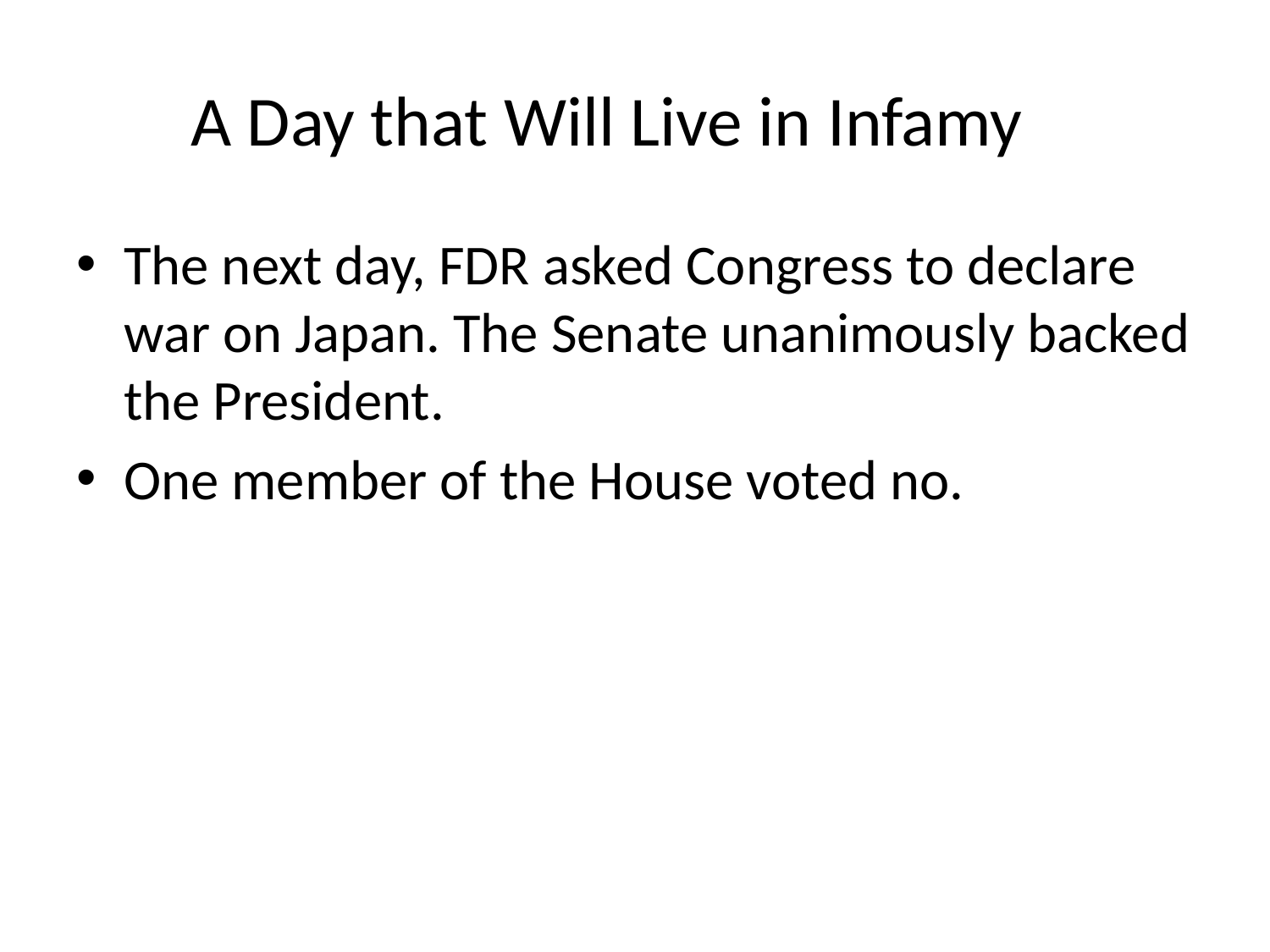

# A Day that Will Live in Infamy
The next day, FDR asked Congress to declare war on Japan. The Senate unanimously backed the President.
One member of the House voted no.